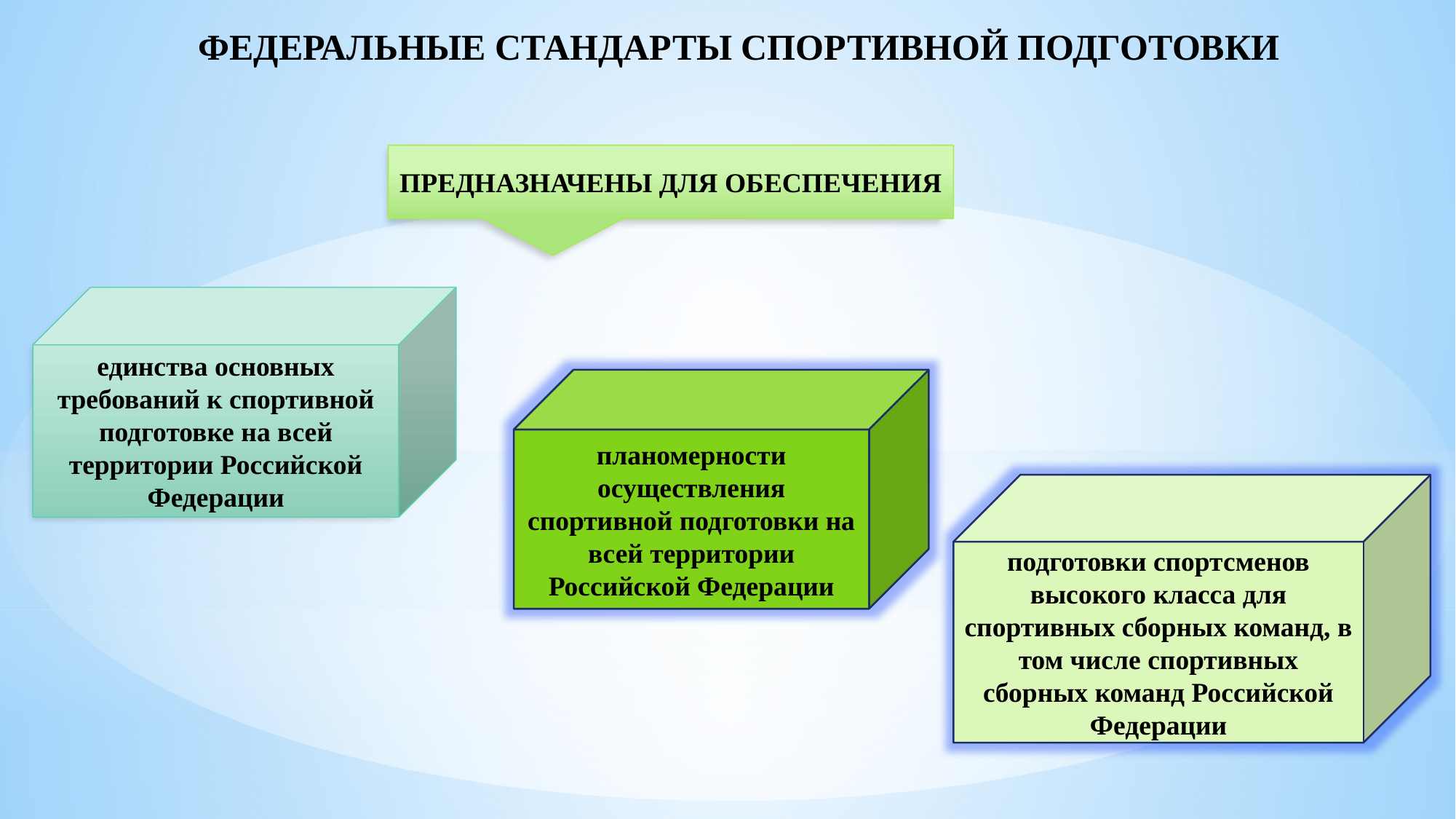

# ФЕДЕРАЛЬНЫЕ СТАНДАРТЫ СПОРТИВНОЙ ПОДГОТОВКИ
ПРЕДНАЗНАЧЕНЫ ДЛЯ ОБЕСПЕЧЕНИЯ
единства основных требований к спортивной подготовке на всей территории Российской Федерации
планомерности осуществления спортивной подготовки на всей территории Российской Федерации
подготовки спортсменов высокого класса для спортивных сборных команд, в том числе спортивных сборных команд Российской Федерации